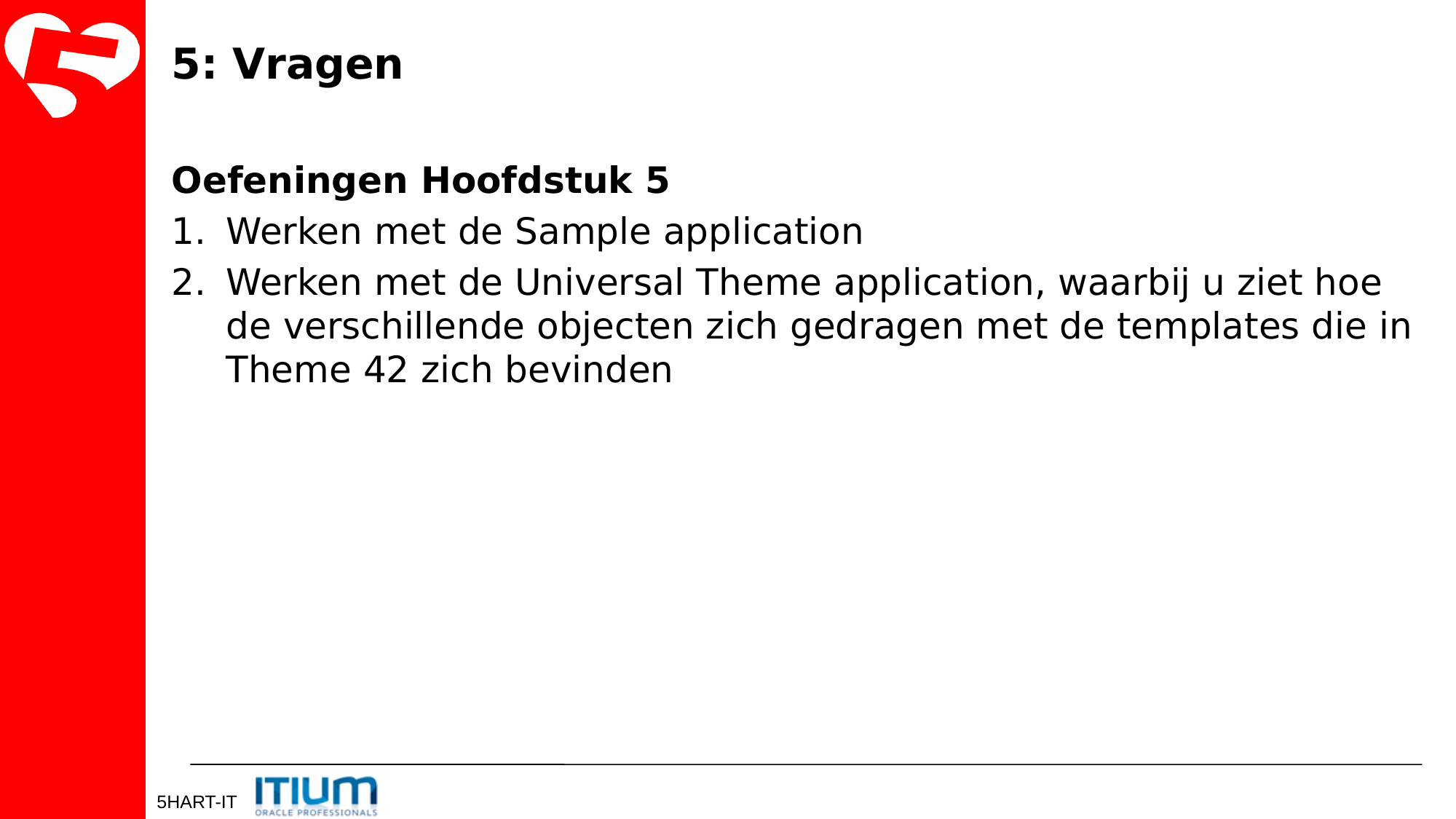

# 5: Vragen
Oefeningen Hoofdstuk 5
Werken met de Sample application
Werken met de Universal Theme application, waarbij u ziet hoe de verschillende objecten zich gedragen met de templates die in Theme 42 zich bevinden